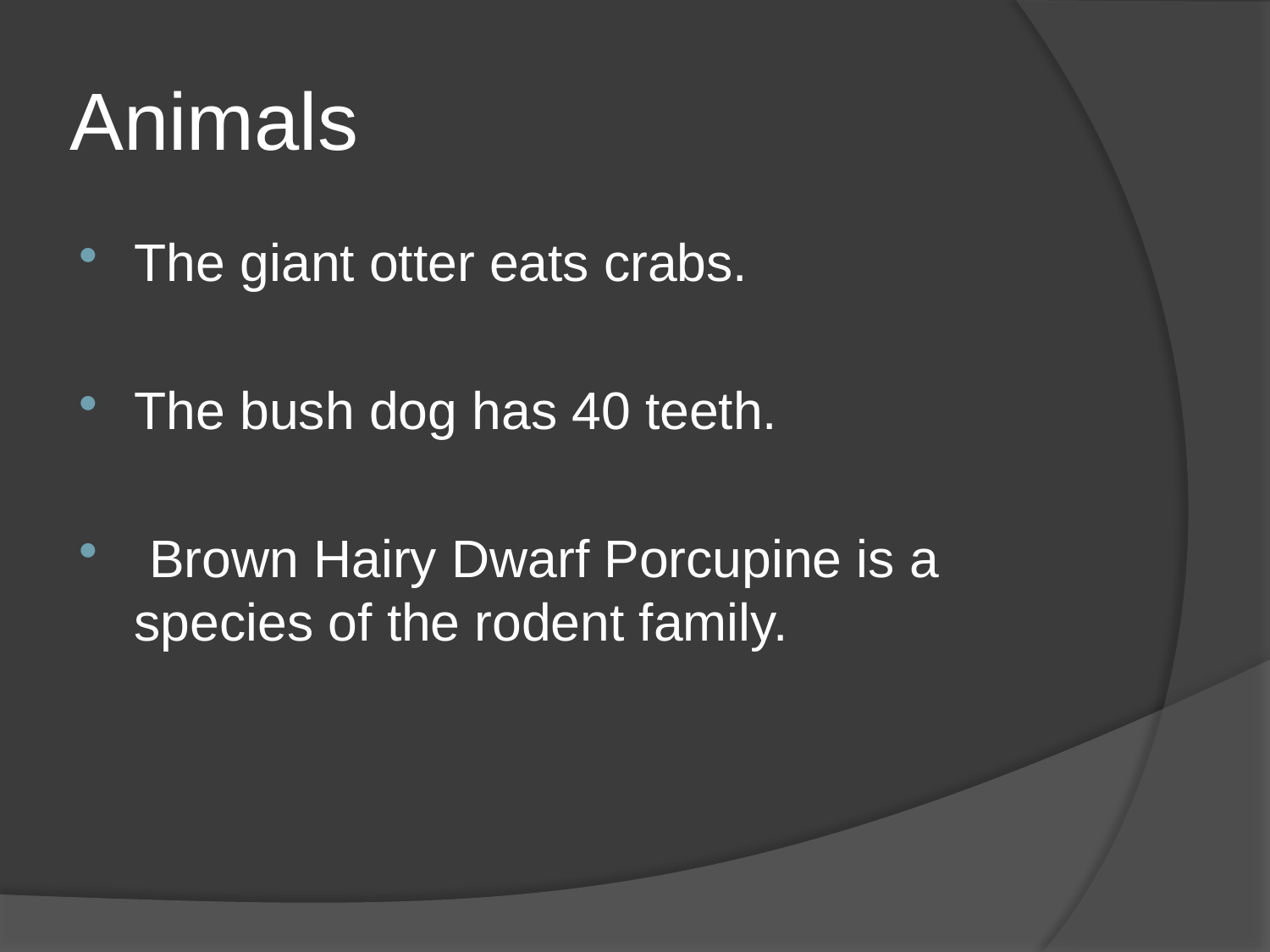

# Animals
The giant otter eats crabs.

The bush dog has 40 teeth.

 Brown Hairy Dwarf Porcupine is a species of the rodent family.